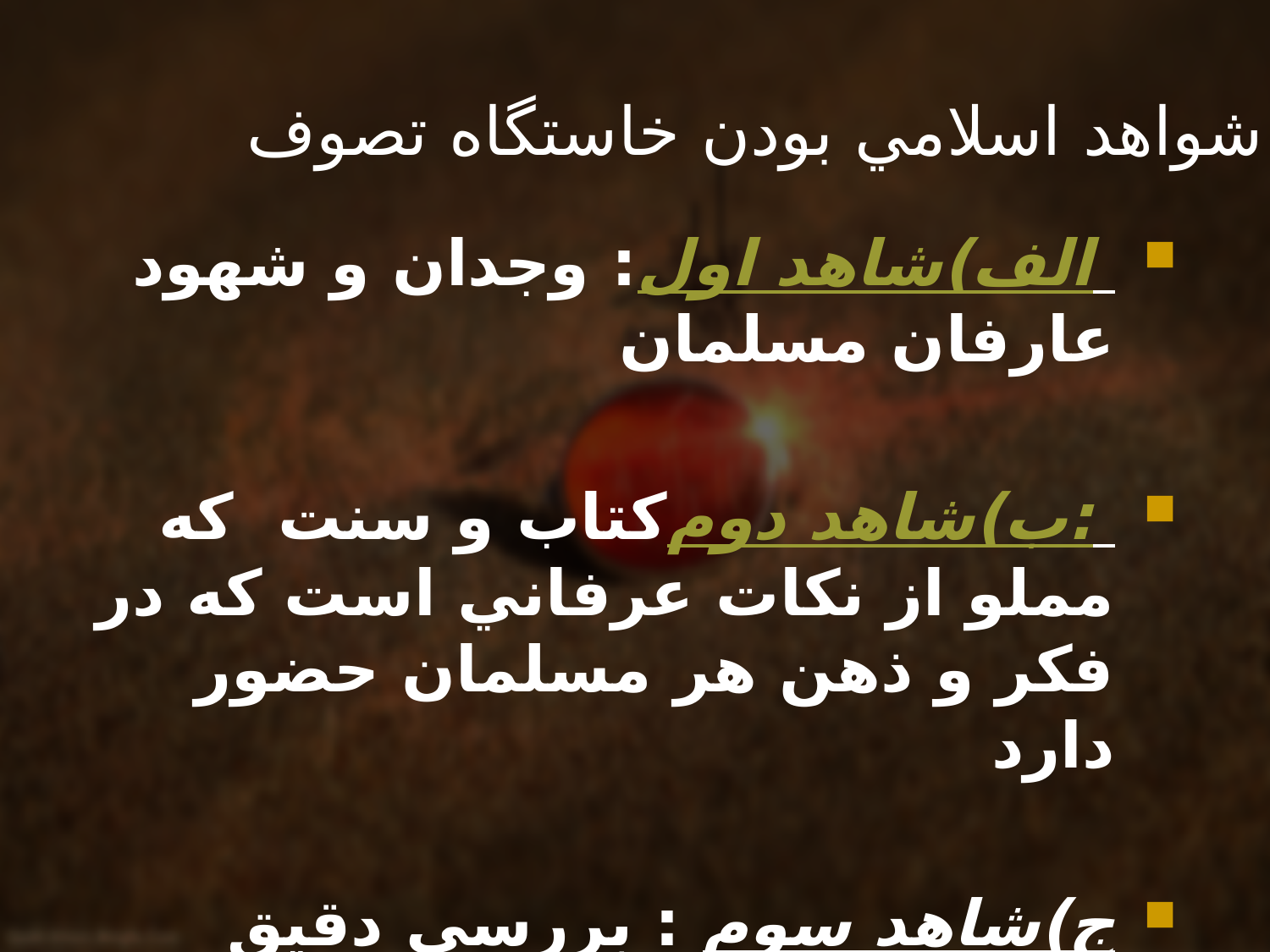

# شواهد اسلامي بودن خاستگاه تصوف
الف)شاهد اول : وجدان و شهود عارفان مسلمان

ب)شاهد دوم: کتاب و سنت  که مملو از نکات عرفاني است که در فکر و ذهن هر مسلمان حضور دارد

ج)شاهد سوم : بررسي دقيق متون و سخنان و احوال عرفاي اسلامي در سده هاي نخستين